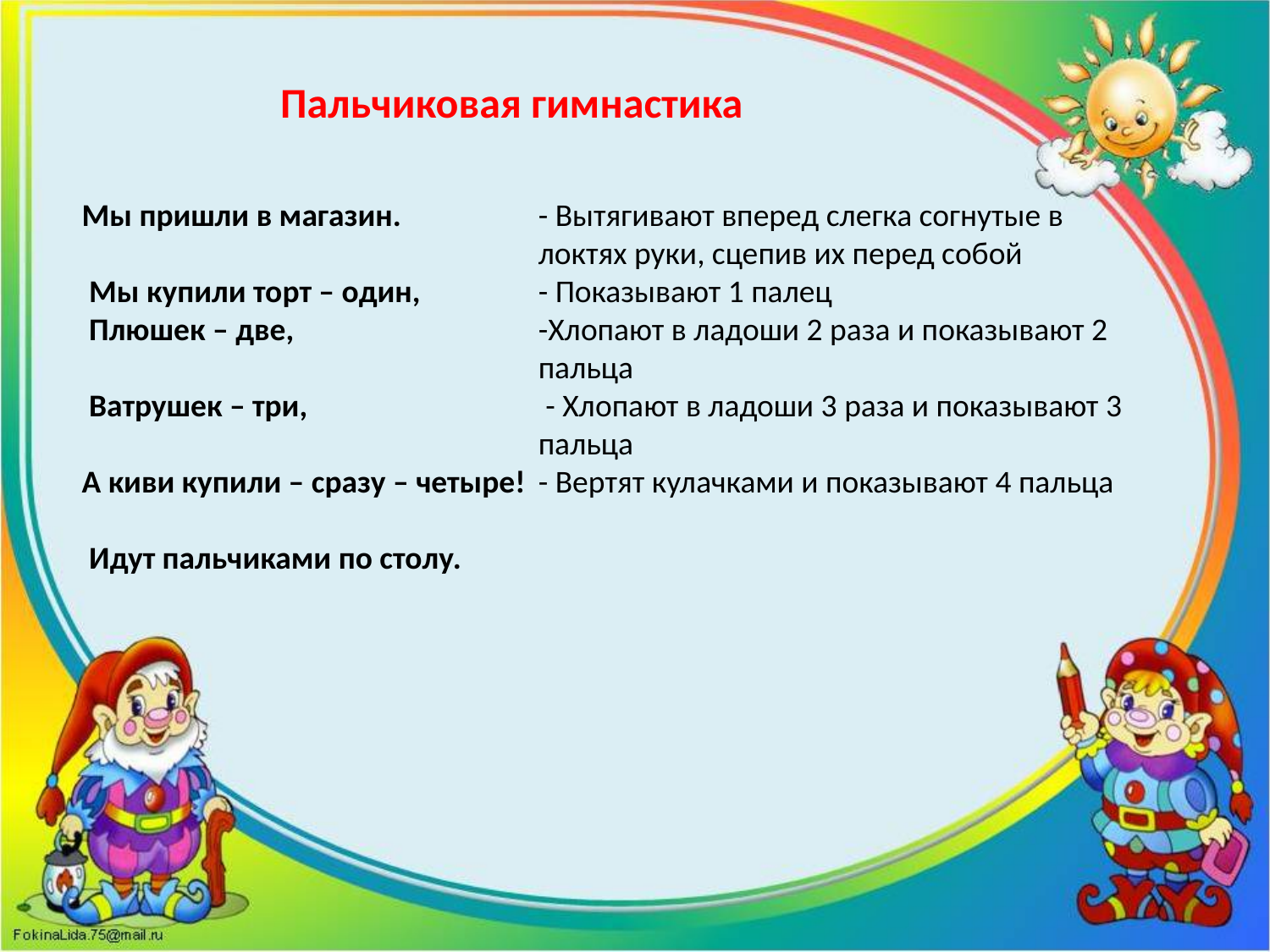

Пальчиковая гимнастика
Мы пришли в магазин.

 Мы купили торт – один,
 Плюшек – две,

 Ватрушек – три,

А киви купили – сразу – четыре!

 Идут пальчиками по столу.

- Вытягивают вперед слегка согнутые в локтях руки, сцепив их перед собой
- Показывают 1 палец
-Хлопают в ладоши 2 раза и показывают 2 пальца
 - Хлопают в ладоши 3 раза и показывают 3 пальца
- Вертят кулачками и показывают 4 пальца